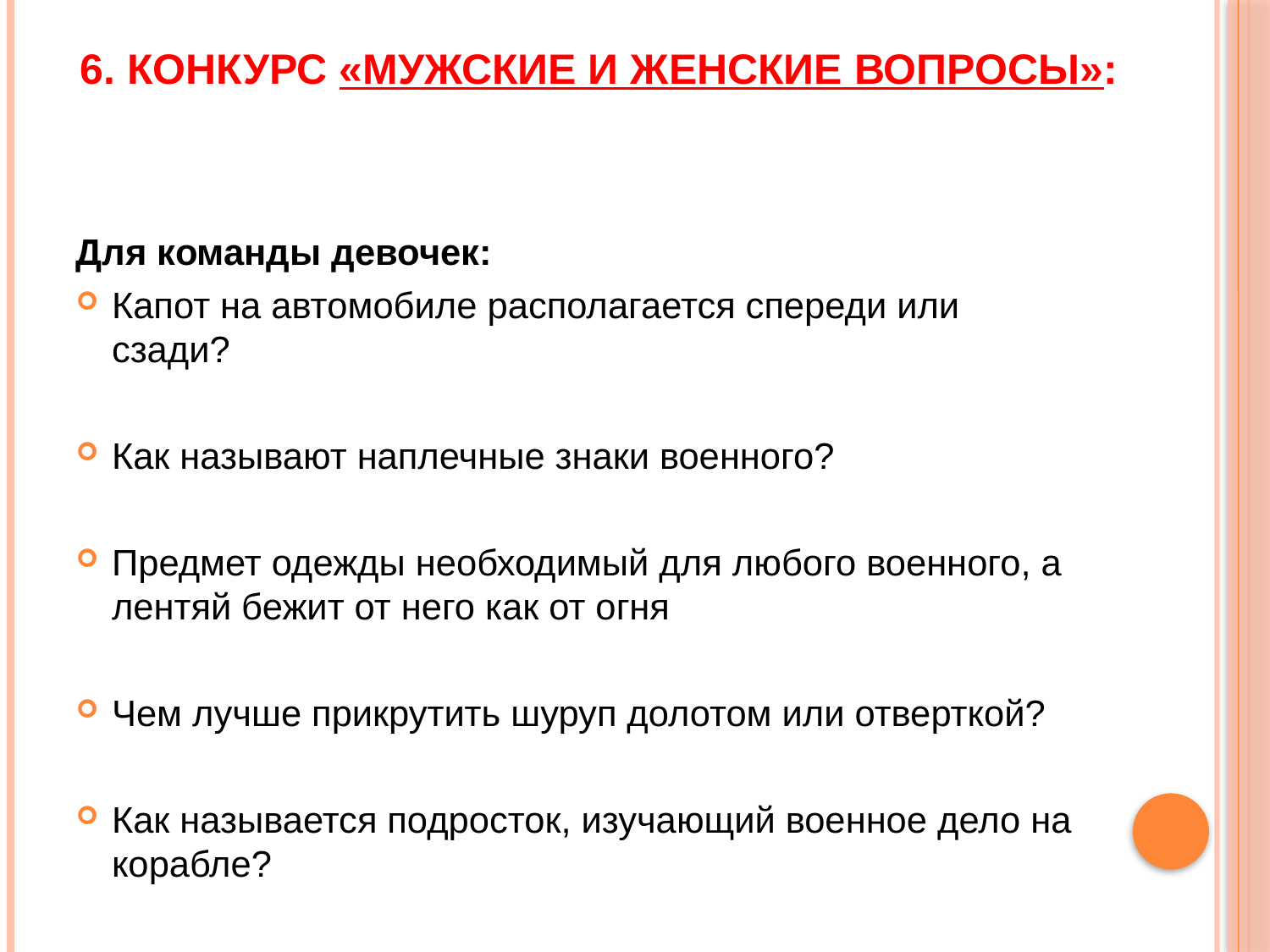

6. КОНКУРС «МУЖСКИЕ И ЖЕНСКИЕ ВОПРОСЫ»:

Для команды девочек:
Капот на автомобиле располагается спереди или сзади?

Как называют наплечные знаки военного?

Предмет одежды необходимый для любого военного, а лентяй бежит от него как от огня

Чем лучше прикрутить шуруп долотом или отверткой?

Как называется подросток, изучающий военное дело на корабле?